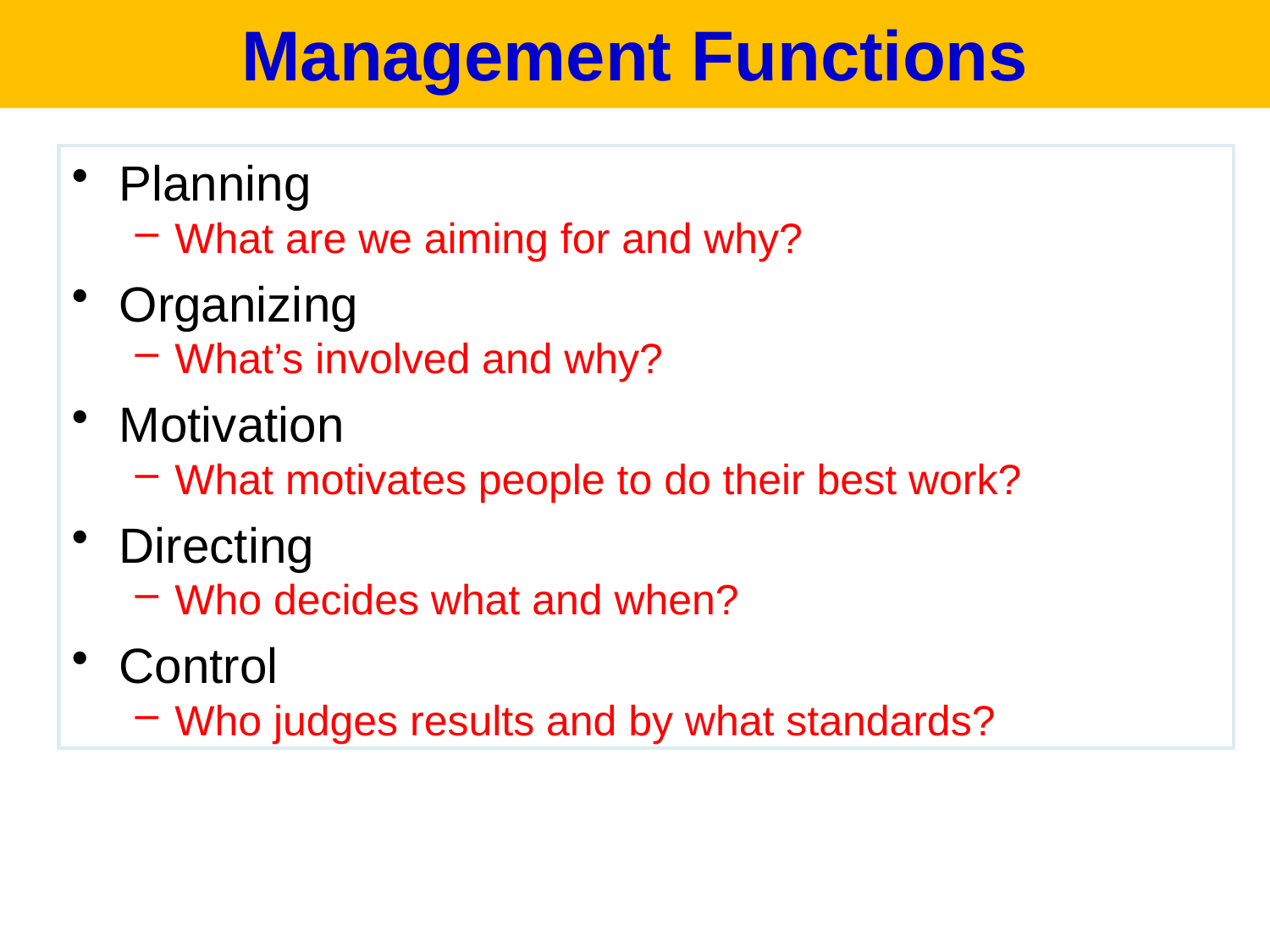

Management Functions
Planning
What are we aiming for and why?
Organizing
What’s involved and why?
Motivation
What motivates people to do their best work?
Directing
Who decides what and when?
Control
Who judges results and by what standards?